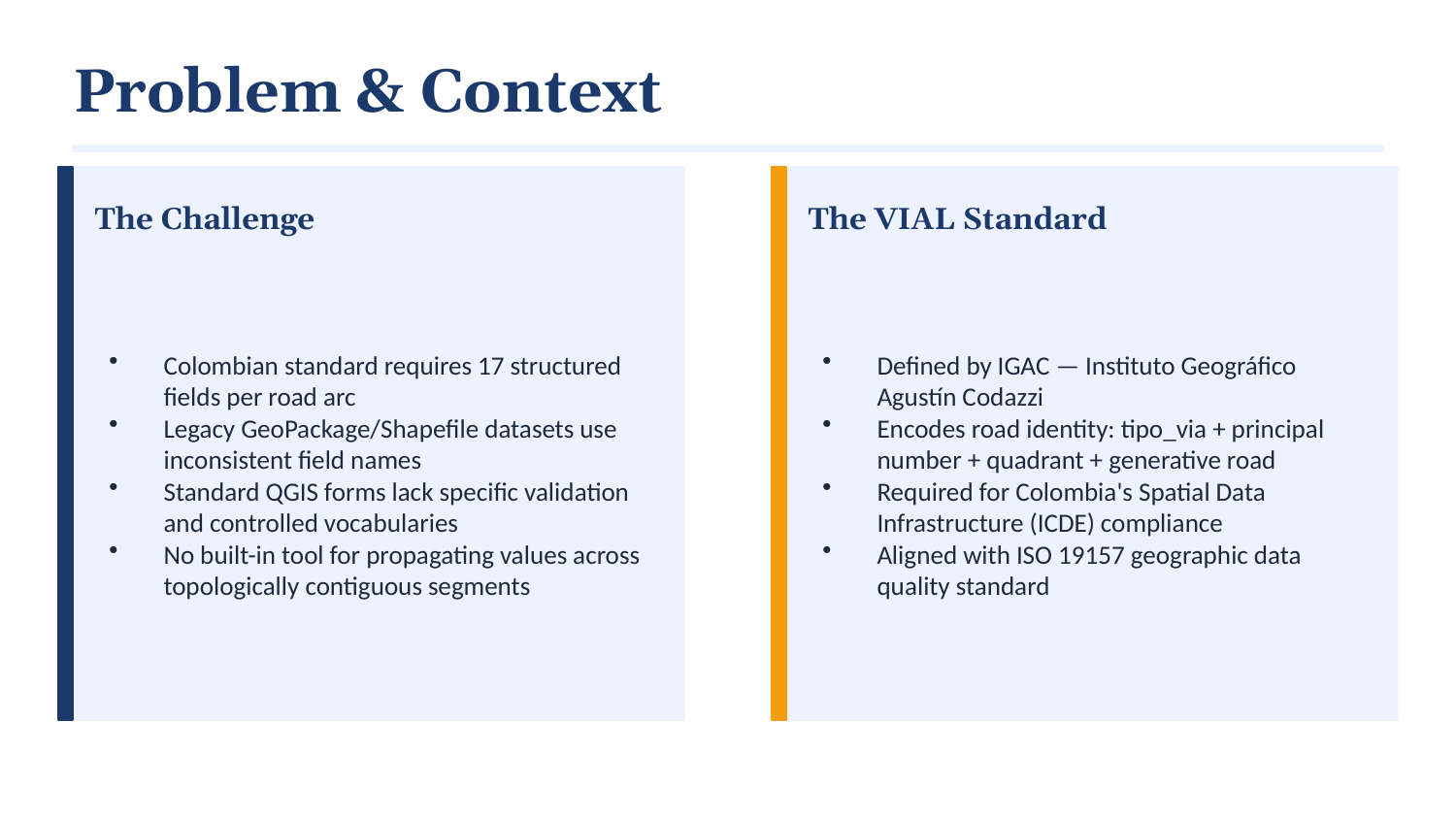

Problem & Context

The Challenge
The VIAL Standard
Colombian standard requires 17 structured fields per road arc
Legacy GeoPackage/Shapefile datasets use inconsistent field names
Standard QGIS forms lack specific validation and controlled vocabularies
No built-in tool for propagating values across topologically contiguous segments
Defined by IGAC — Instituto Geográfico Agustín Codazzi
Encodes road identity: tipo_via + principal number + quadrant + generative road
Required for Colombia's Spatial Data Infrastructure (ICDE) compliance
Aligned with ISO 19157 geographic data quality standard